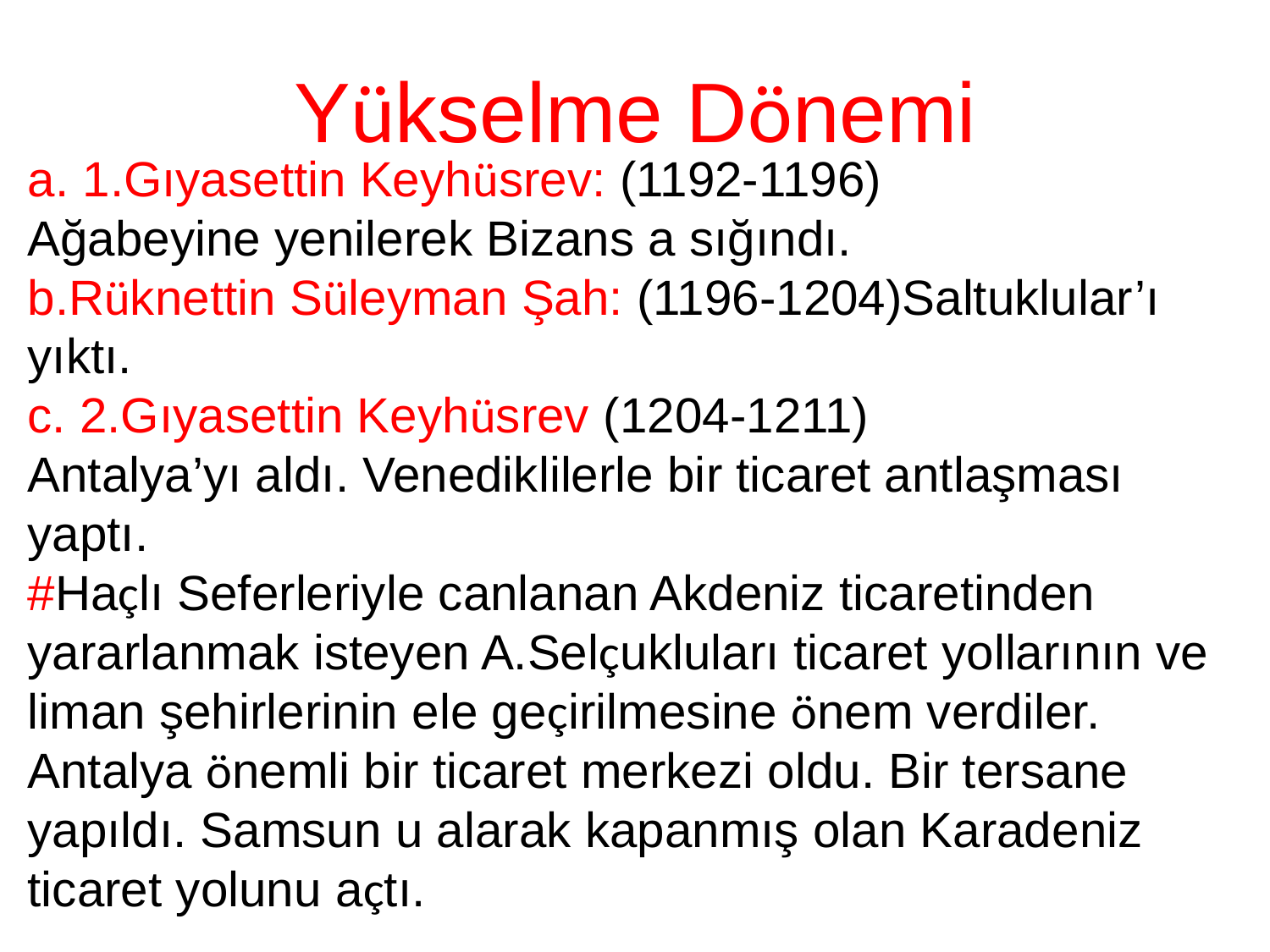

# Yükselme Dönemi

a. 1.Gıyasettin Keyhüsrev: (1192-1196)
Ağabeyine yenilerek Bizans a sığındı.
b.Rüknettin Süleyman Şah: (1196-1204)Saltuklular’ı yıktı.
c. 2.Gıyasettin Keyhüsrev (1204-1211)
Antalya’yı aldı. Venediklilerle bir ticaret antlaşması yaptı.
#Haçlı Seferleriyle canlanan Akdeniz ticaretinden yararlanmak isteyen A.Selçukluları ticaret yollarının ve liman şehirlerinin ele geçirilmesine önem verdiler.
Antalya önemli bir ticaret merkezi oldu. Bir tersane yapıldı. Samsun u alarak kapanmış olan Karadeniz ticaret yolunu açtı.